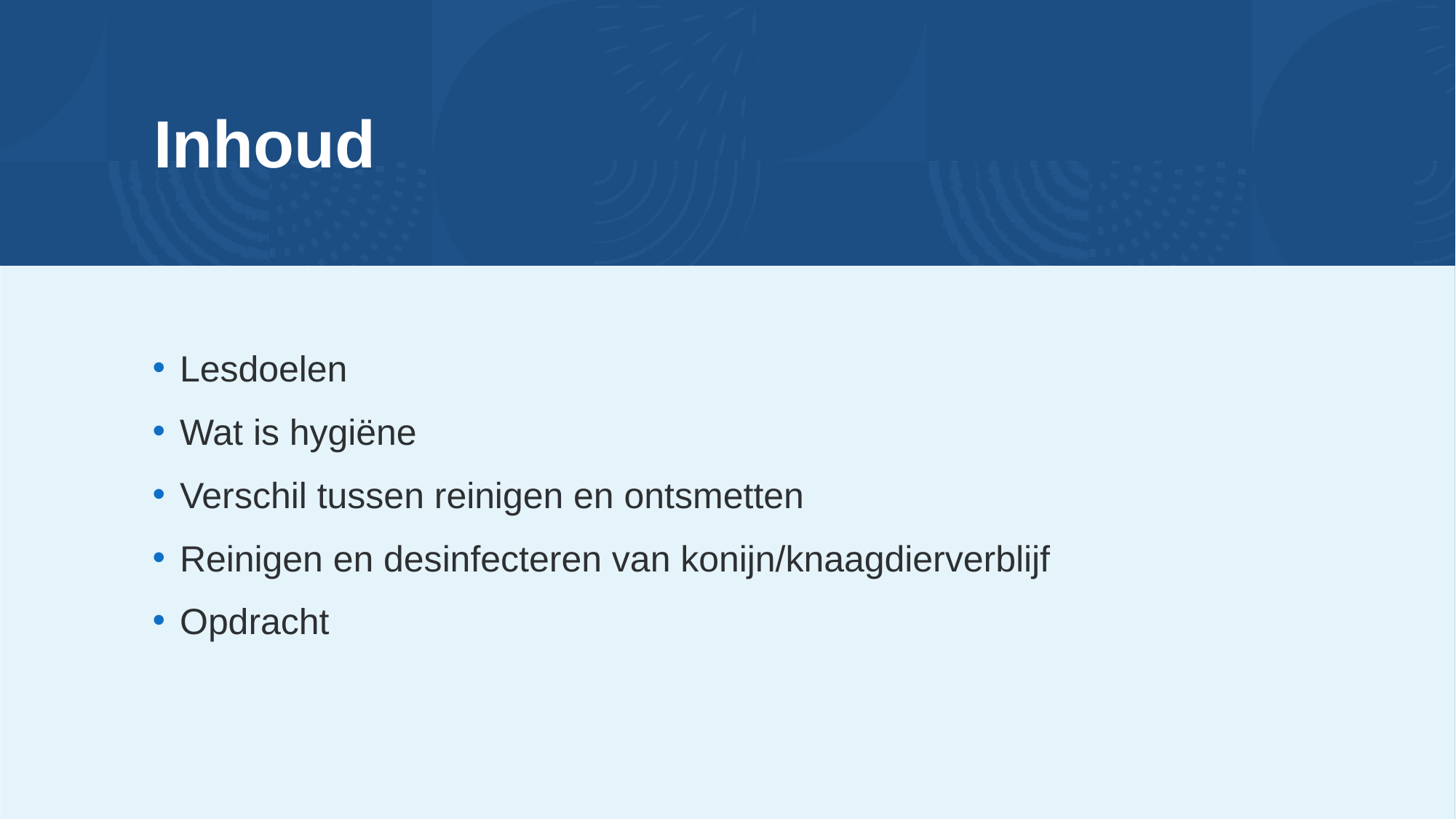

# Inhoud
Lesdoelen
Wat is hygiëne
Verschil tussen reinigen en ontsmetten
Reinigen en desinfecteren van konijn/knaagdierverblijf
Opdracht